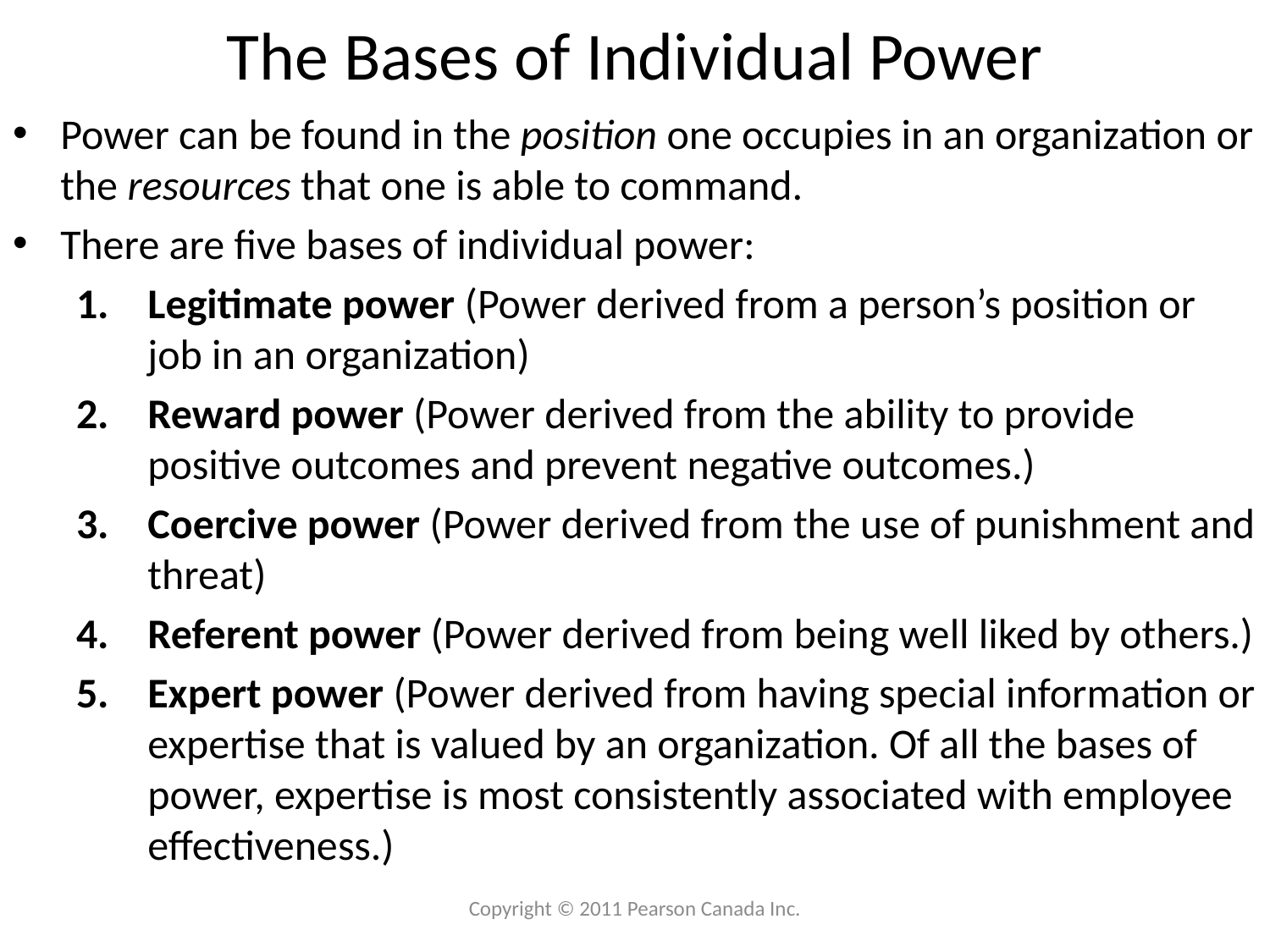

# The Bases of Individual Power
Power can be found in the position one occupies in an organization or the resources that one is able to command.
There are five bases of individual power:
Legitimate power (Power derived from a person’s position or job in an organization)
Reward power (Power derived from the ability to provide positive outcomes and prevent negative outcomes.)
Coercive power (Power derived from the use of punishment and threat)
Referent power (Power derived from being well liked by others.)
Expert power (Power derived from having special information or expertise that is valued by an organization. Of all the bases of power, expertise is most consistently associated with employee effectiveness.)
Copyright © 2011 Pearson Canada Inc.